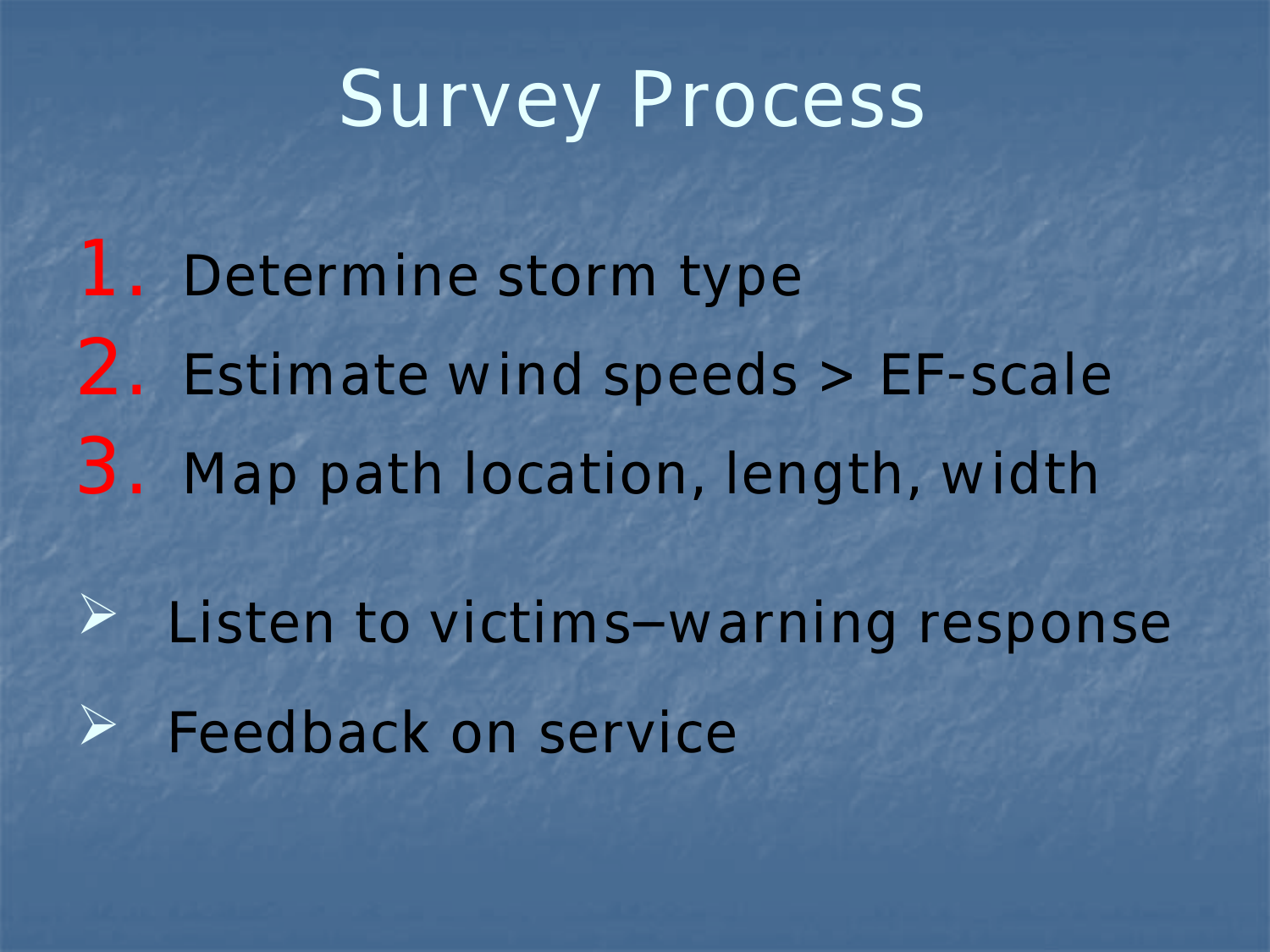

# Survey Process
1.  Determine storm type
2.  Estimate wind speeds > EF-scale
3.  Map path location, length, width

Listen to victims–warning response
Feedback on service